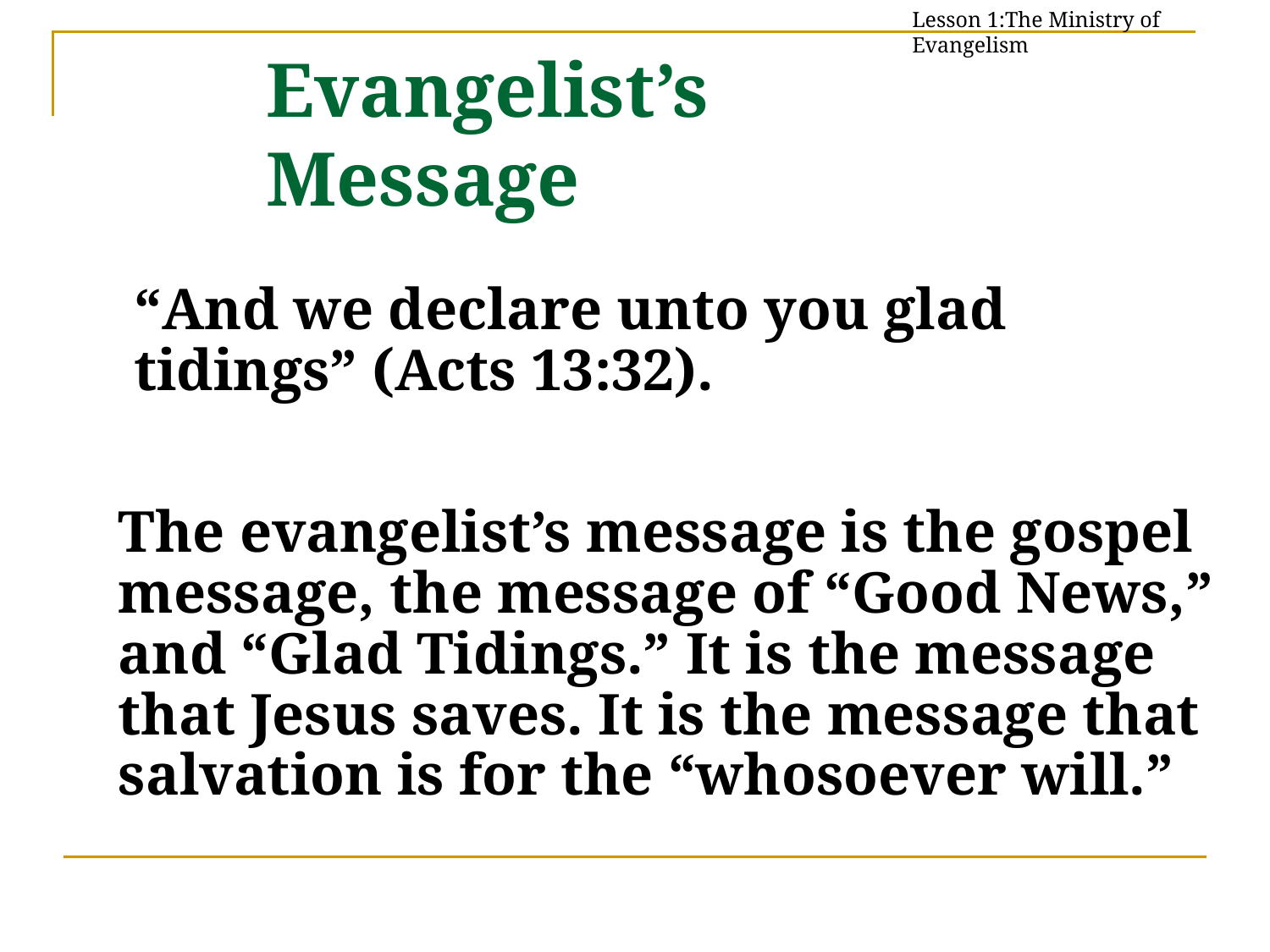

Lesson 1:The Ministry of Evangelism
Evangelist’s Message
	“And we declare unto you glad tidings” (Acts 13:32).

The evangelist’s message is the gospel message, the message of “Good News,” and “Glad Tidings.” It is the message that Jesus saves. It is the message that salvation is for the “whosoever will.”